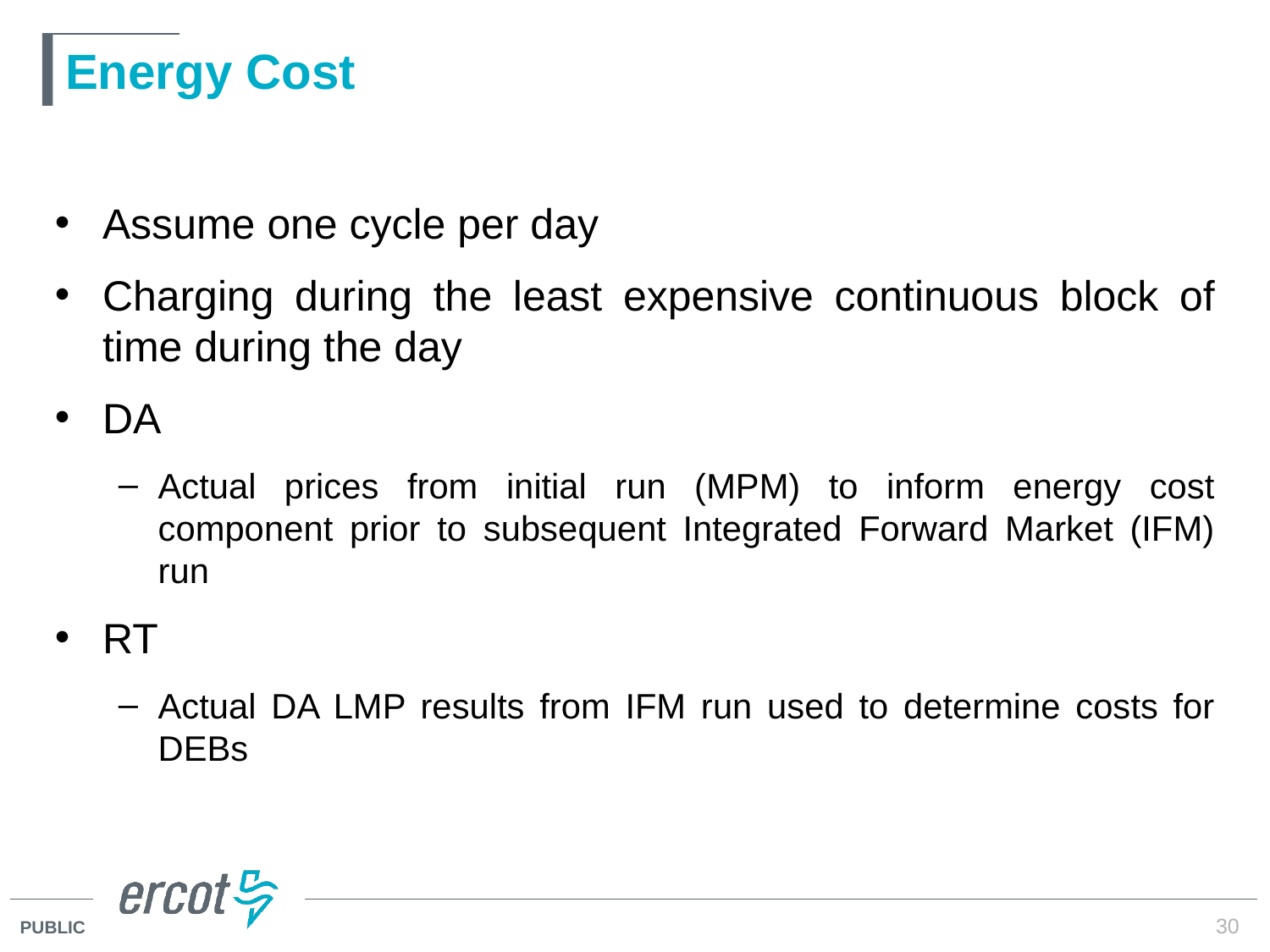

# Energy Cost
Assume one cycle per day
Charging during the least expensive continuous block of time during the day
DA
Actual prices from initial run (MPM) to inform energy cost component prior to subsequent Integrated Forward Market (IFM) run
RT
Actual DA LMP results from IFM run used to determine costs for DEBs
30